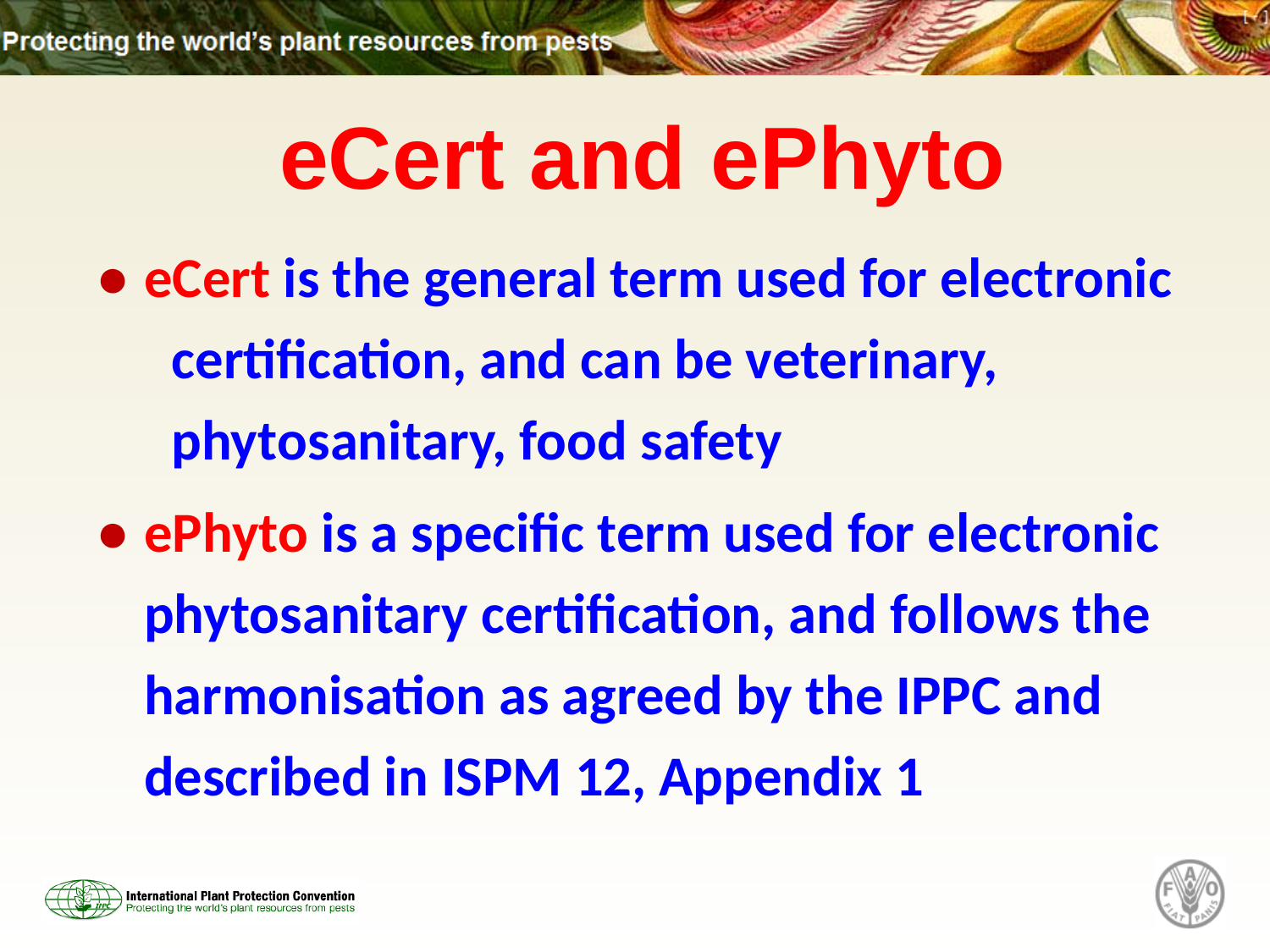

eCert and ePhyto
● eCert is the general term used for electronic certification, and can be veterinary, phytosanitary, food safety
● ePhyto is a specific term used for electronic phytosanitary certification, and follows the harmonisation as agreed by the IPPC and described in ISPM 12, Appendix 1